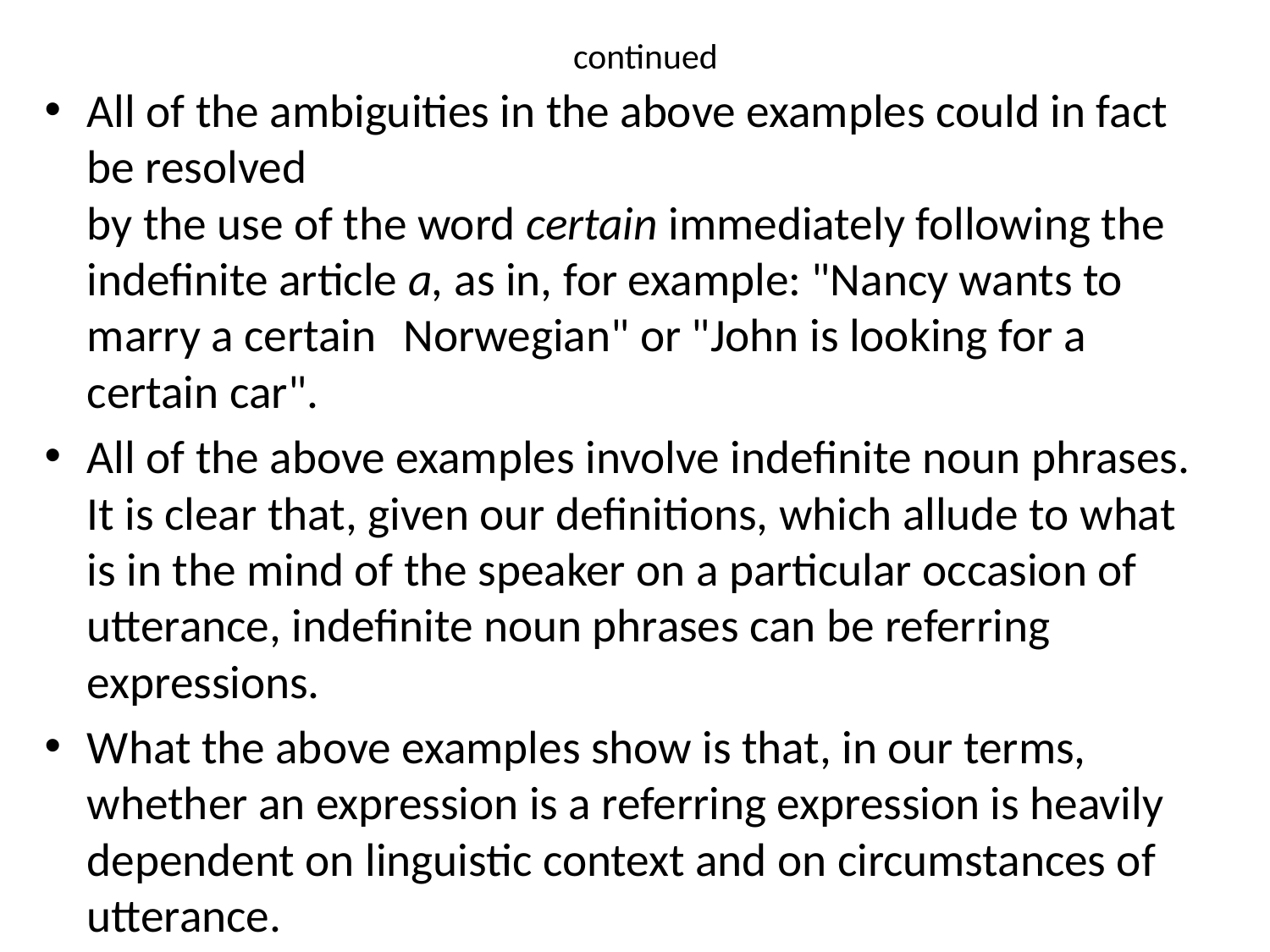

# continued
All of the ambiguities in the above examples could in fact be resolved
by the use of the word certain immediately following the indefinite article a, as in, for example: "Nancy wants to marry a certain 	Norwegian" or "John is looking for a certain car".
All of the above examples involve indefinite noun phrases. It is clear that, given our definitions, which allude to what is in the mind of the speaker on a particular occasion of utterance, indefinite noun phrases can be referring expressions.
What the above examples show is that, in our terms, whether an expression is a referring expression is heavily dependent on linguistic context and on circumstances of utterance.